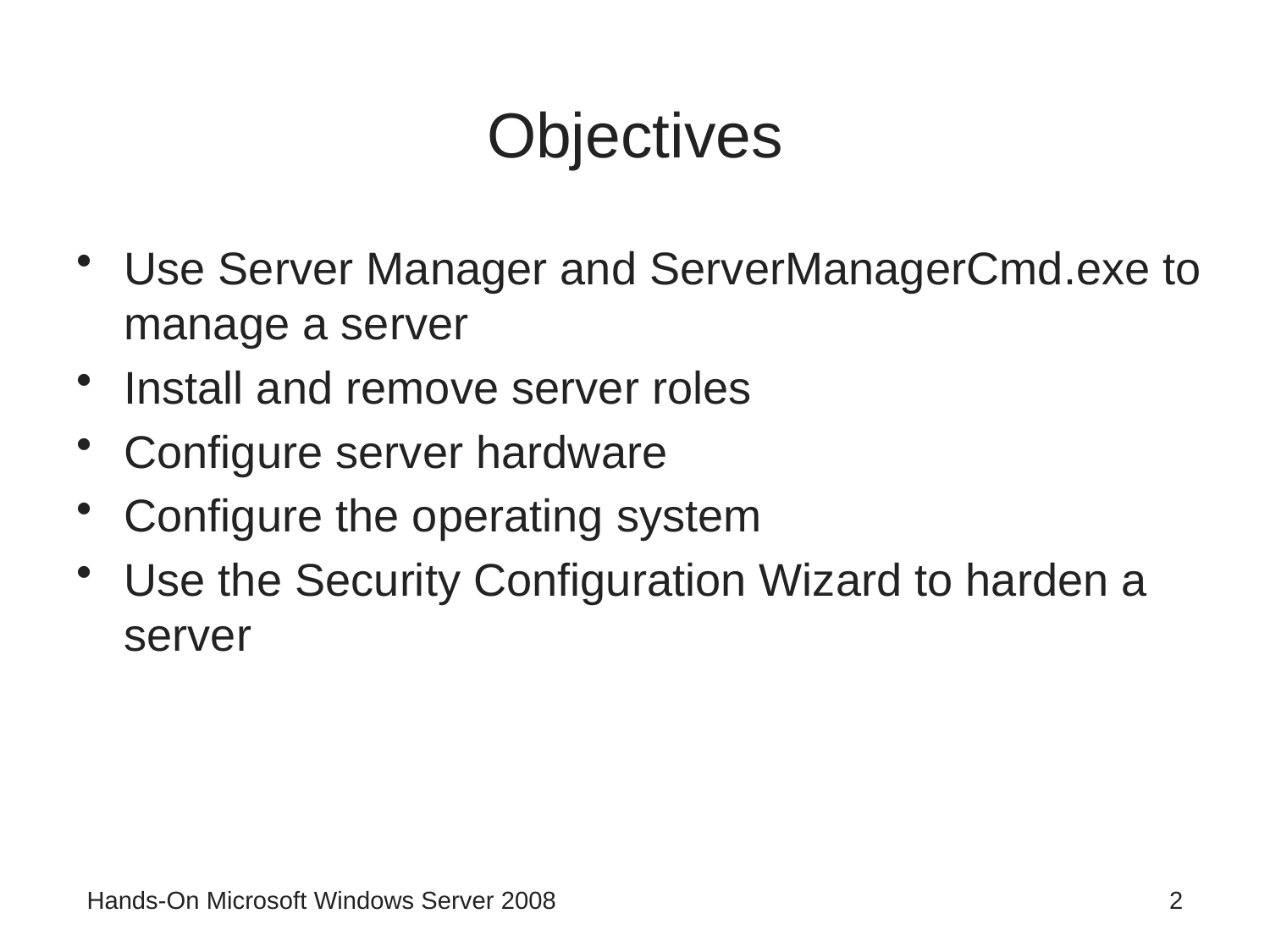

# Objectives
Use Server Manager and ServerManagerCmd.exe to manage a server
Install and remove server roles
Configure server hardware
Configure the operating system
Use the Security Configuration Wizard to harden a server

Hands-On Microsoft Windows Server 2008
2